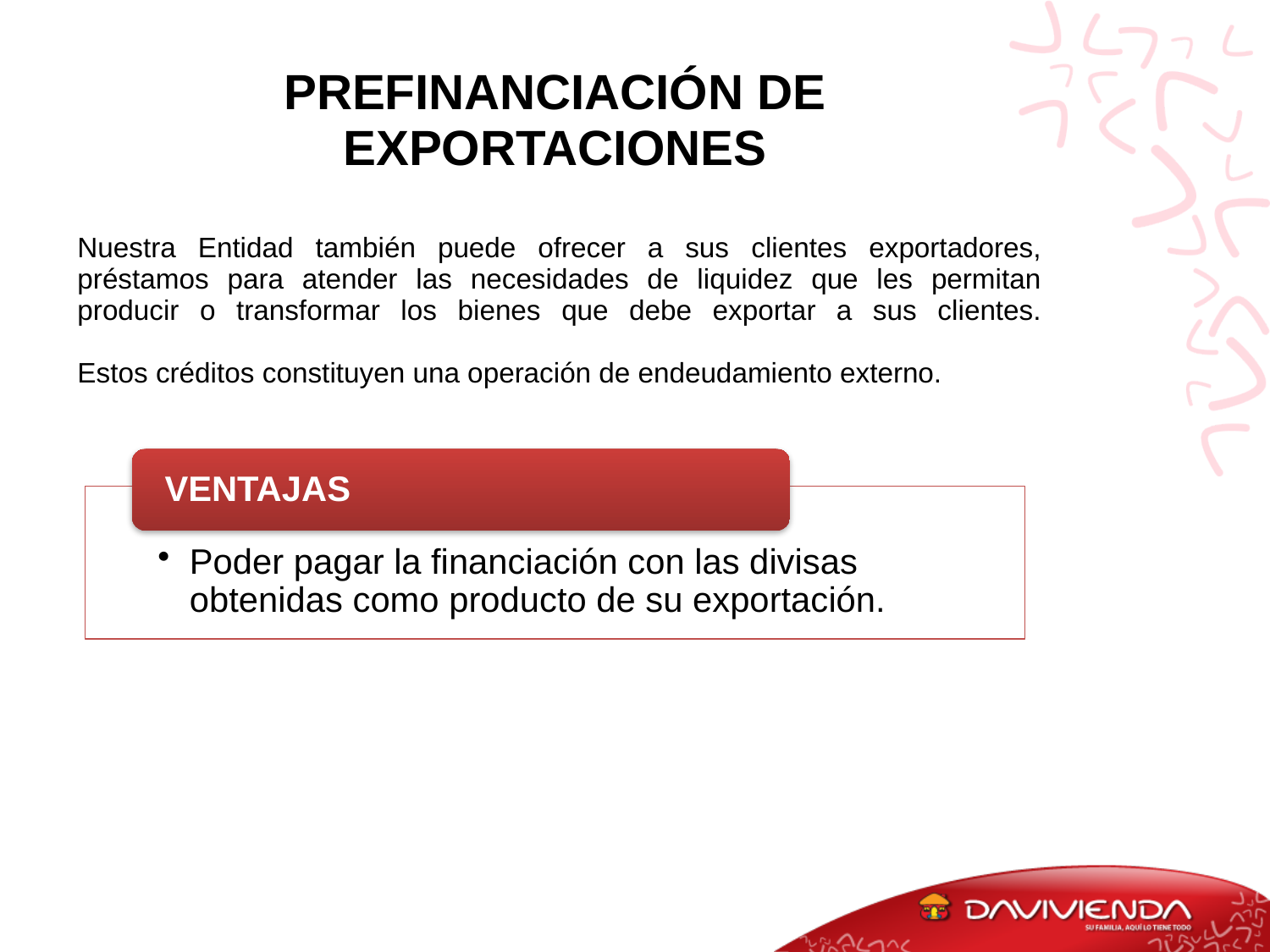

# PREFINANCIACIÓN DE EXPORTACIONES
Nuestra Entidad también puede ofrecer a sus clientes exportadores, préstamos para atender las necesidades de liquidez que les permitan producir o transformar los bienes que debe exportar a sus clientes.
Estos créditos constituyen una operación de endeudamiento externo.
Poder pagar la financiación con las divisas obtenidas como producto de su exportación.
VENTAJAS